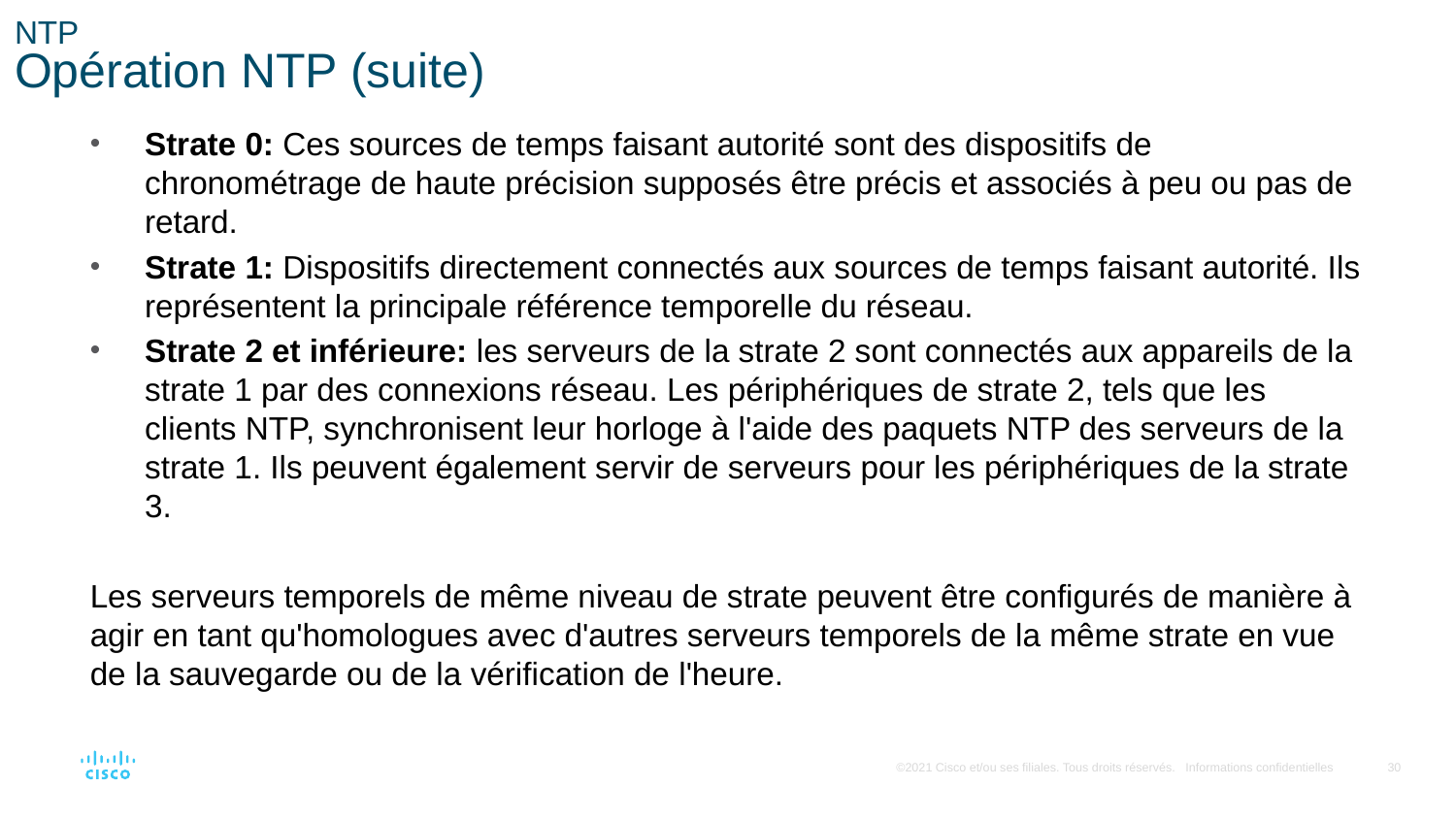

# NTP Opération NTP (suite)
Strate 0: Ces sources de temps faisant autorité sont des dispositifs de chronométrage de haute précision supposés être précis et associés à peu ou pas de retard.
Strate 1: Dispositifs directement connectés aux sources de temps faisant autorité. Ils représentent la principale référence temporelle du réseau.
Strate 2 et inférieure: les serveurs de la strate 2 sont connectés aux appareils de la strate 1 par des connexions réseau. Les périphériques de strate 2, tels que les clients NTP, synchronisent leur horloge à l'aide des paquets NTP des serveurs de la strate 1. Ils peuvent également servir de serveurs pour les périphériques de la strate 3.

Les serveurs temporels de même niveau de strate peuvent être configurés de manière à agir en tant qu'homologues avec d'autres serveurs temporels de la même strate en vue de la sauvegarde ou de la vérification de l'heure.